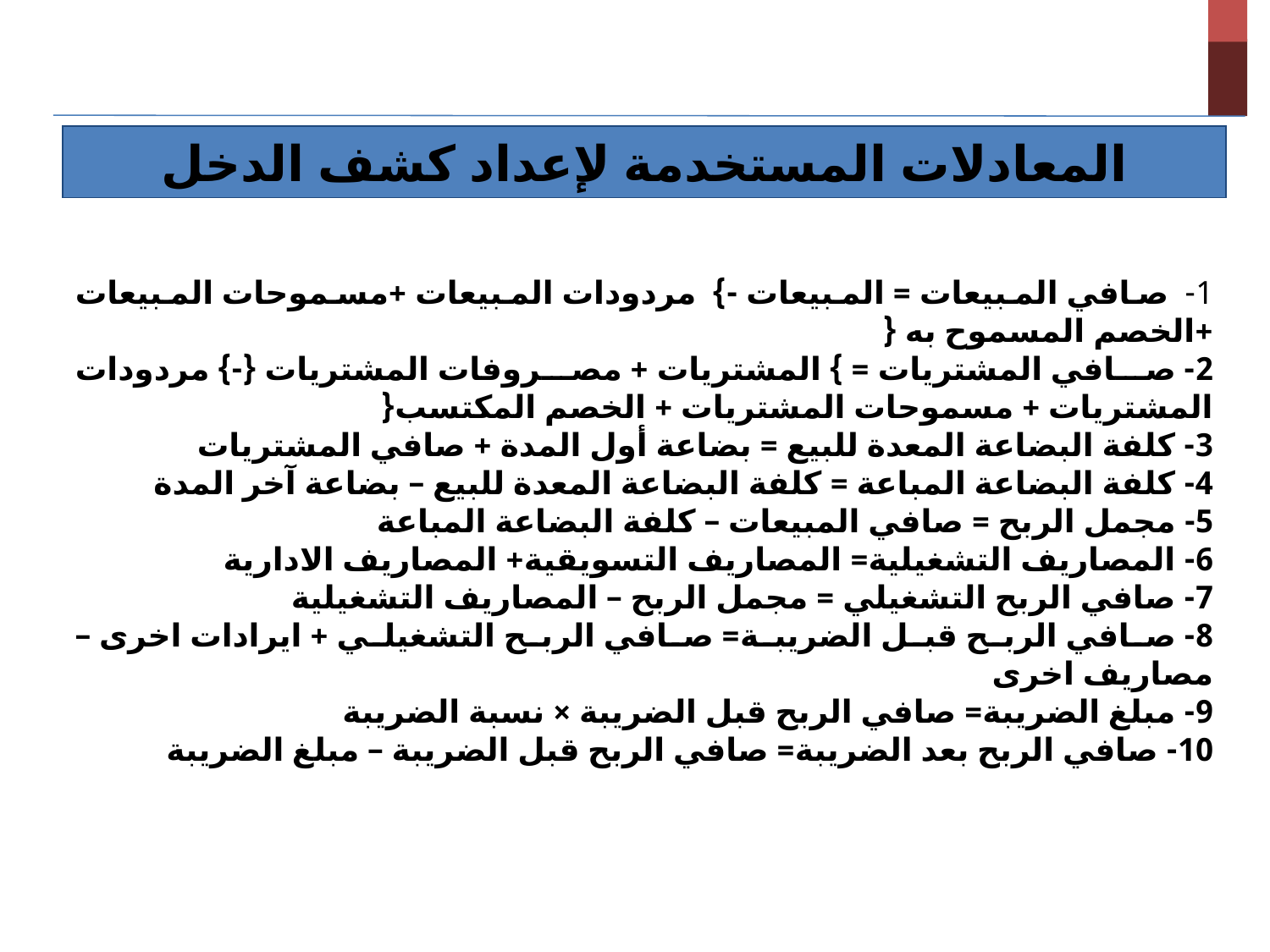

المعادلات المستخدمة لإعداد كشف الدخل

1-  صافي المبيعات = المبيعات -}  مردودات المبيعات +مسموحات المبيعات +الخصم المسموح به {
2- صافي المشتريات = } المشتريات + مصروفات المشتريات {-} مردودات المشتريات + مسموحات المشتريات + الخصم المكتسب{
3- كلفة البضاعة المعدة للبيع = بضاعة أول المدة + صافي المشتريات
4- كلفة البضاعة المباعة = كلفة البضاعة المعدة للبيع – بضاعة آخر المدة
5- مجمل الربح = صافي المبيعات – كلفة البضاعة المباعة
6- المصاريف التشغيلية= المصاريف التسويقية+ المصاريف الادارية
7- صافي الربح التشغيلي = مجمل الربح – المصاريف التشغيلية
8- صافي الربح قبل الضريبة= صافي الربح التشغيلي + ايرادات اخرى – مصاريف اخرى
9- مبلغ الضريبة= صافي الربح قبل الضريبة × نسبة الضريبة
10- صافي الربح بعد الضريبة= صافي الربح قبل الضريبة – مبلغ الضريبة
3